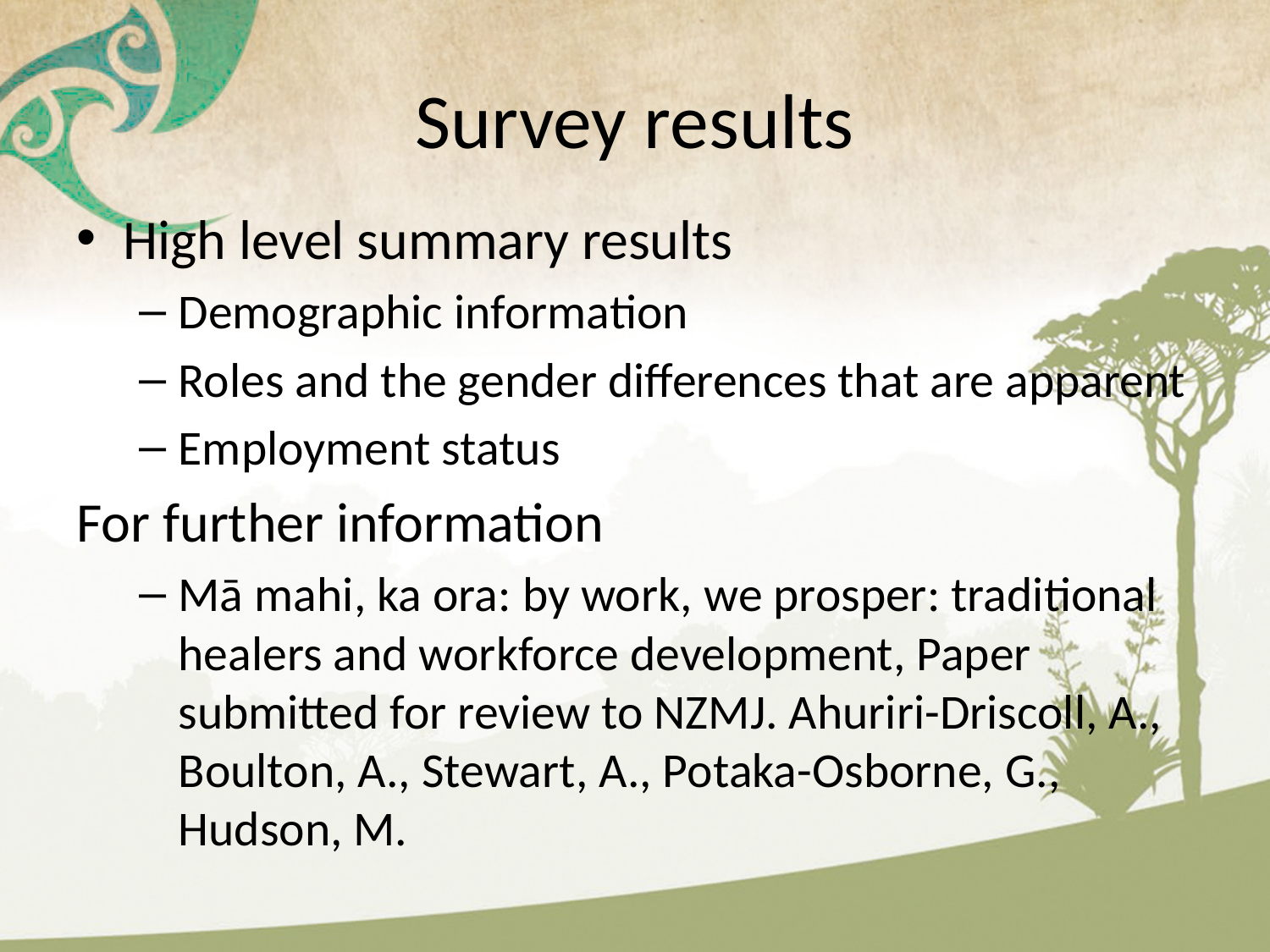

# Survey results
High level summary results
Demographic information
Roles and the gender differences that are apparent
Employment status
For further information
Mā mahi, ka ora: by work, we prosper: traditional healers and workforce development, Paper submitted for review to NZMJ. Ahuriri-Driscoll, A., Boulton, A., Stewart, A., Potaka-Osborne, G., Hudson, M.